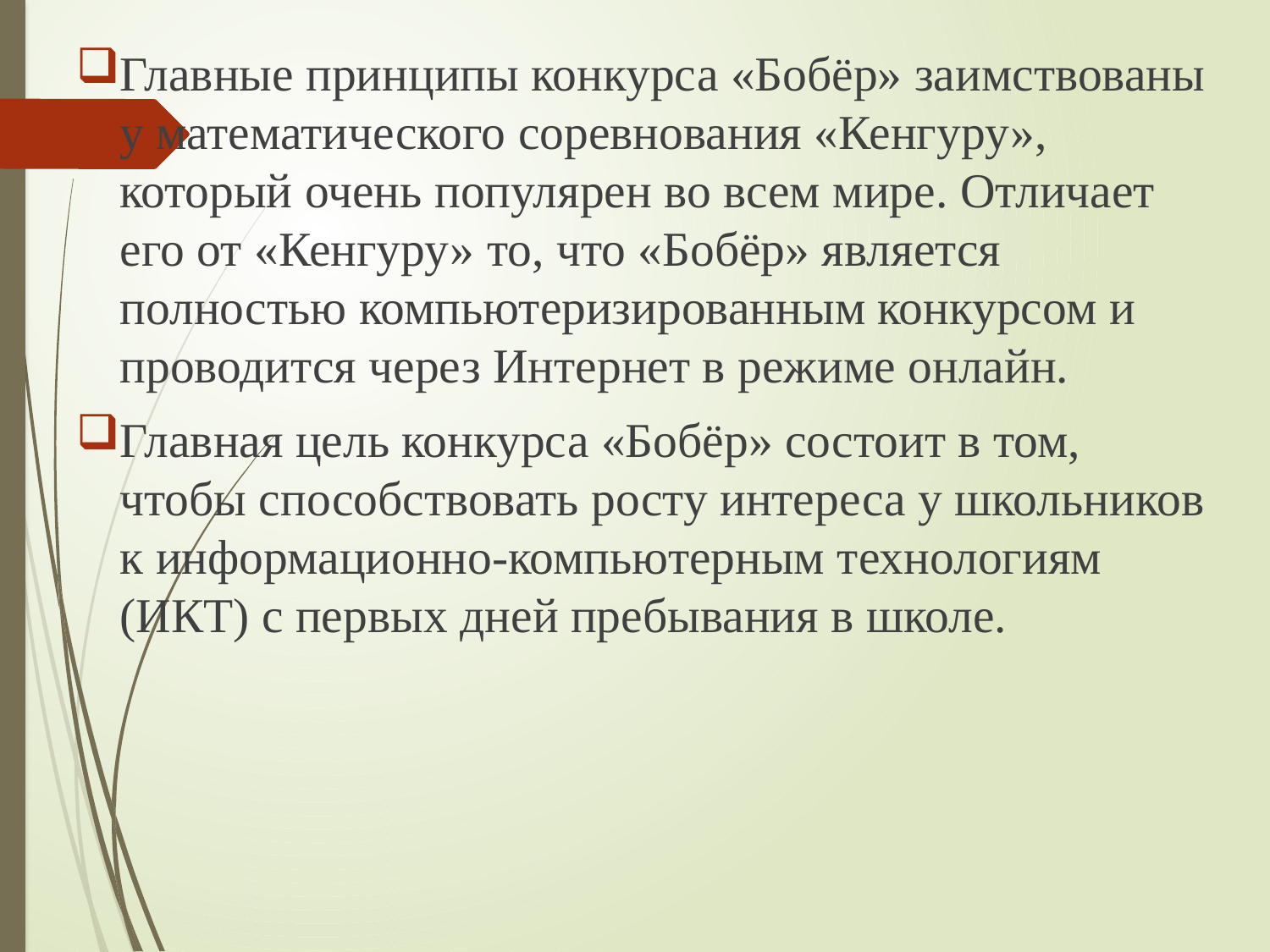

Главные принципы конкурса «Бобёр» заимствованы у математического соревнования «Кенгуру», который очень популярен во всем мире. Отличает его от «Кенгуру» то, что «Бобёр» является полностью компьютеризированным конкурсом и проводится через Интернет в режиме онлайн.
Главная цель конкурса «Бобёр» состоит в том, чтобы способствовать росту интереса у школьников к информационно-компьютерным технологиям (ИКТ) с первых дней пребывания в школе.